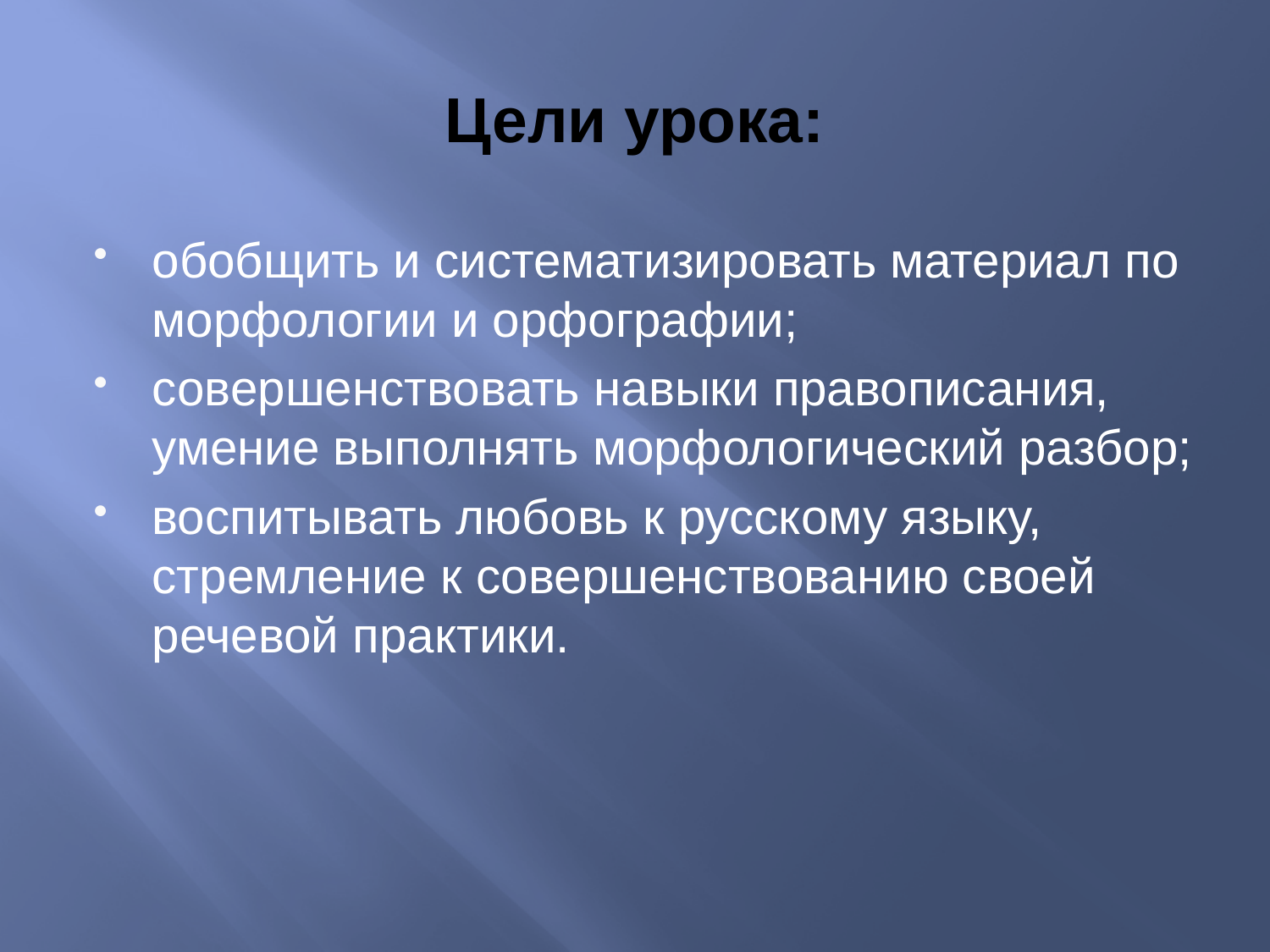

# Цели урока:
обобщить и систематизировать материал по морфологии и орфографии;
совершенствовать навыки правописания, умение выполнять морфологический разбор;
воспитывать любовь к русскому языку, стремление к совершенствованию своей речевой практики.